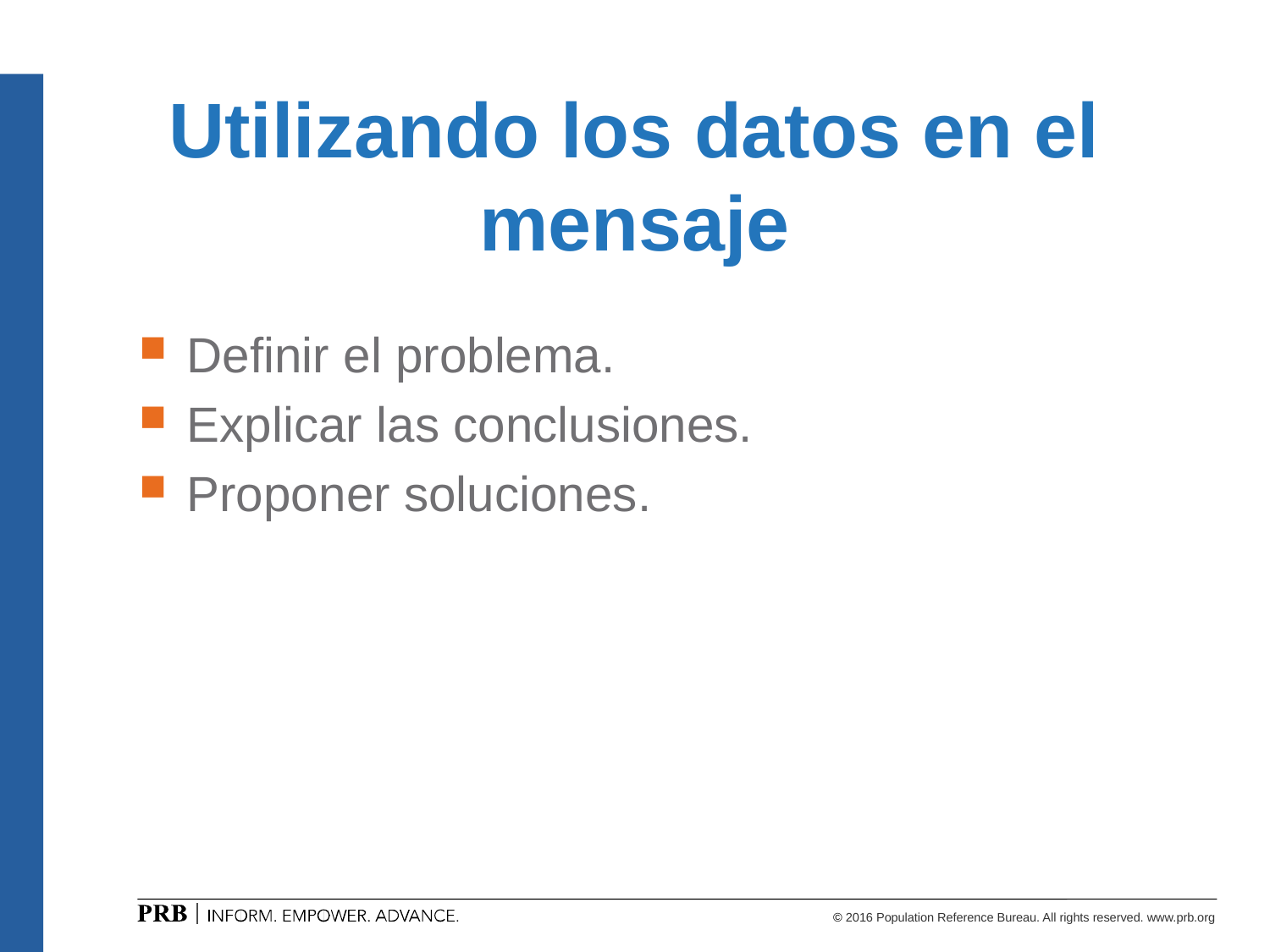

# Utilizando los datos en el mensaje
Definir el problema.
Explicar las conclusiones.
Proponer soluciones.